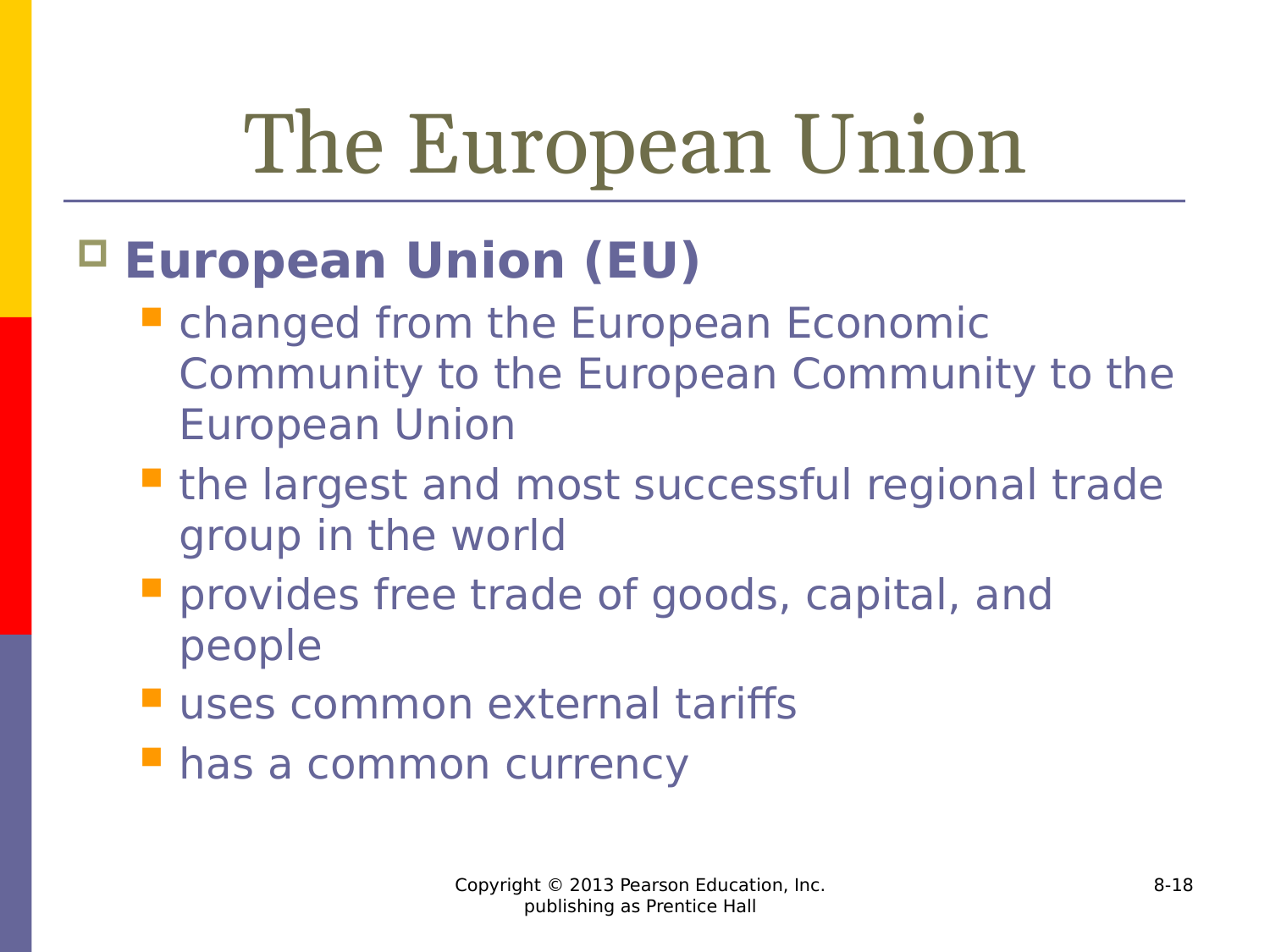

# The European Union
European Union (EU)
changed from the European Economic Community to the European Community to the European Union
the largest and most successful regional trade group in the world
provides free trade of goods, capital, and people
uses common external tariffs
has a common currency
Copyright © 2013 Pearson Education, Inc. publishing as Prentice Hall
8-18